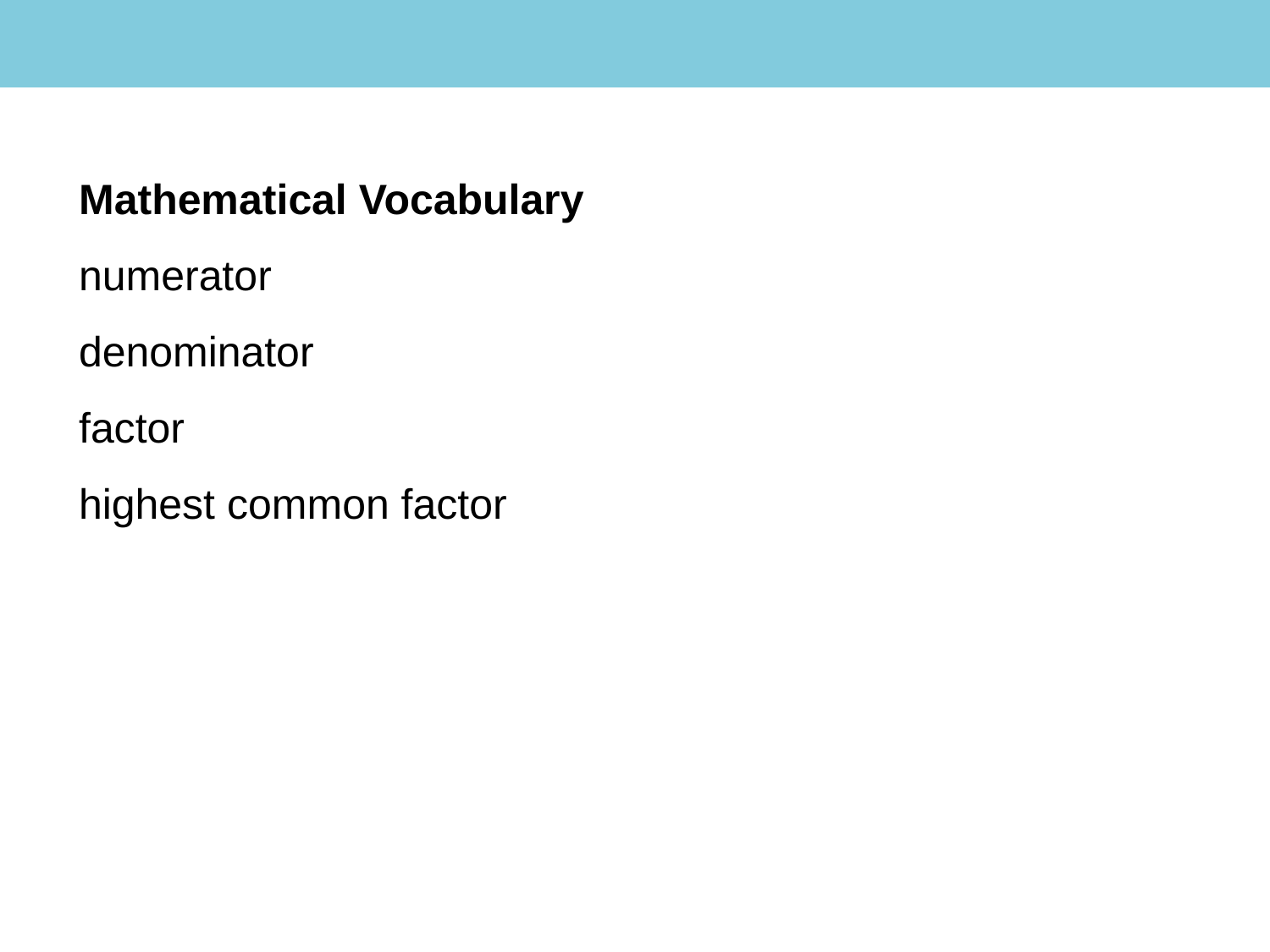

Upper Key Stage 2 Fractions Lesson 13
#
Mathematical Vocabulary
numerator
denominator
factor
highest common factor